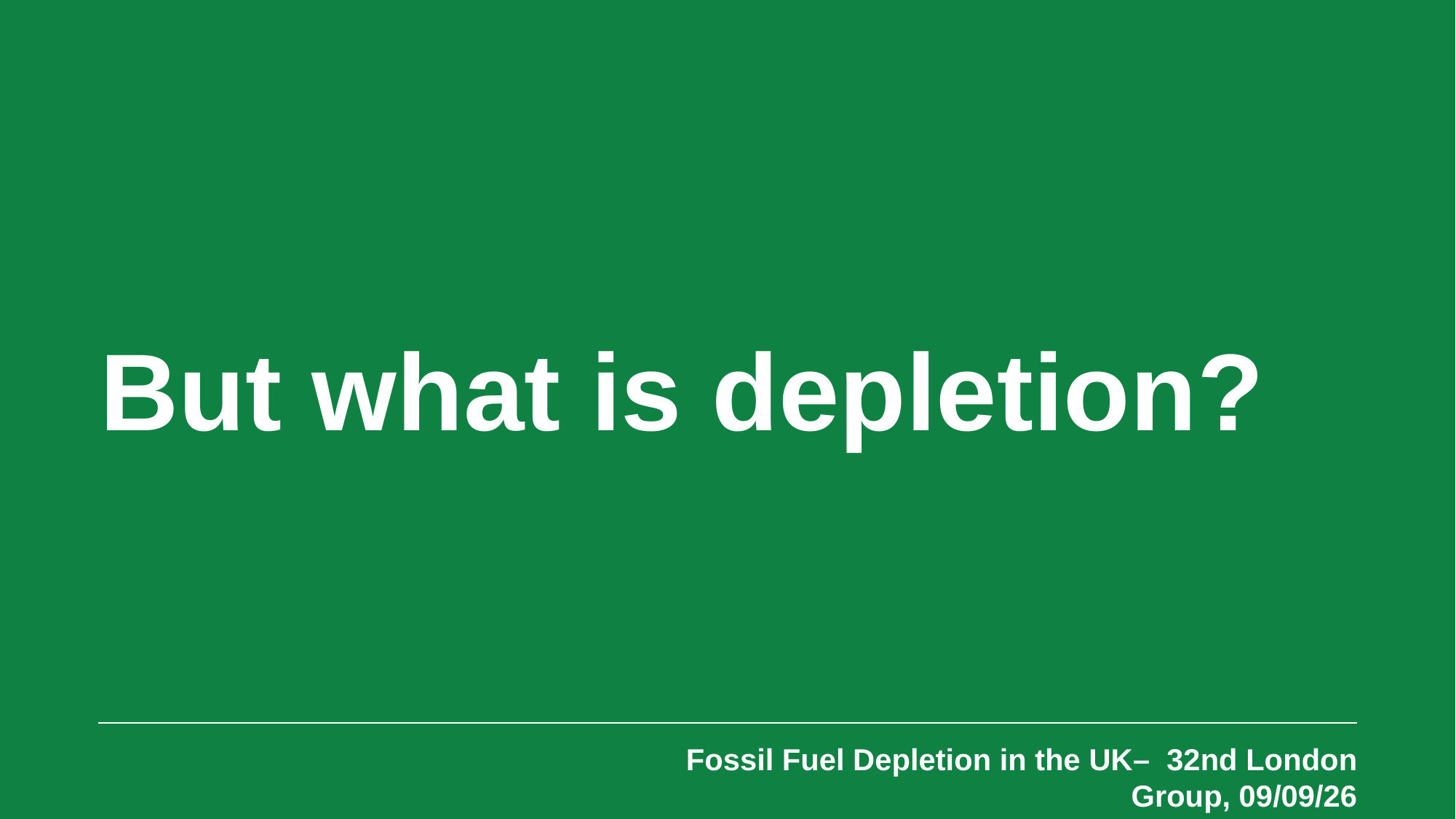

# But what is depletion?
Fossil Fuel Depletion in the UK–  32nd London Group, 09/09/26